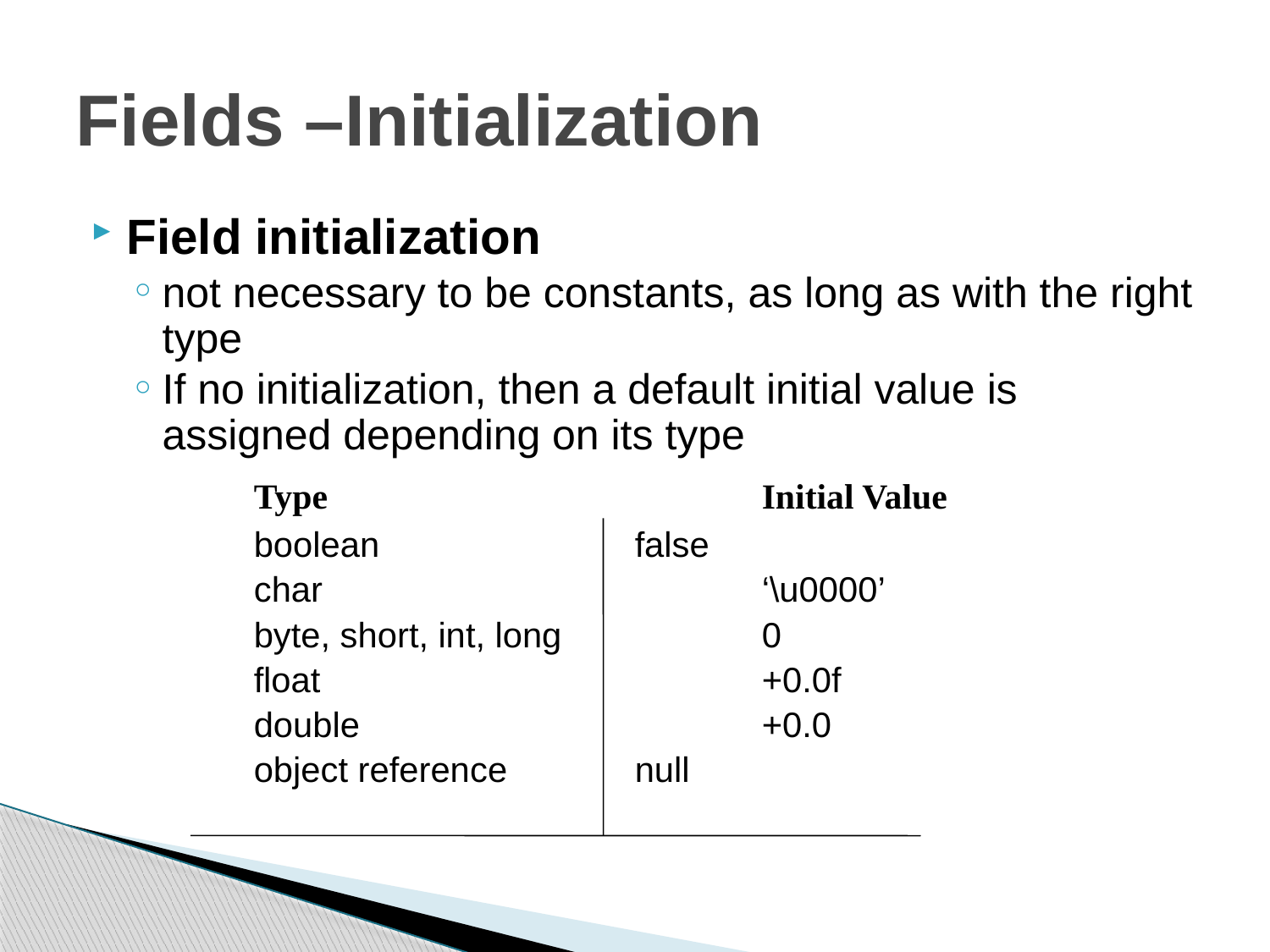

# Fields –Initialization
Field initialization
not necessary to be constants, as long as with the right type
If no initialization, then a default initial value is assigned depending on its type
		Type				Initial Value
		boolean			false
		char				‘\u0000’
		byte, short, int, long		0
		float				+0.0f
		double				+0.0
		object reference		null